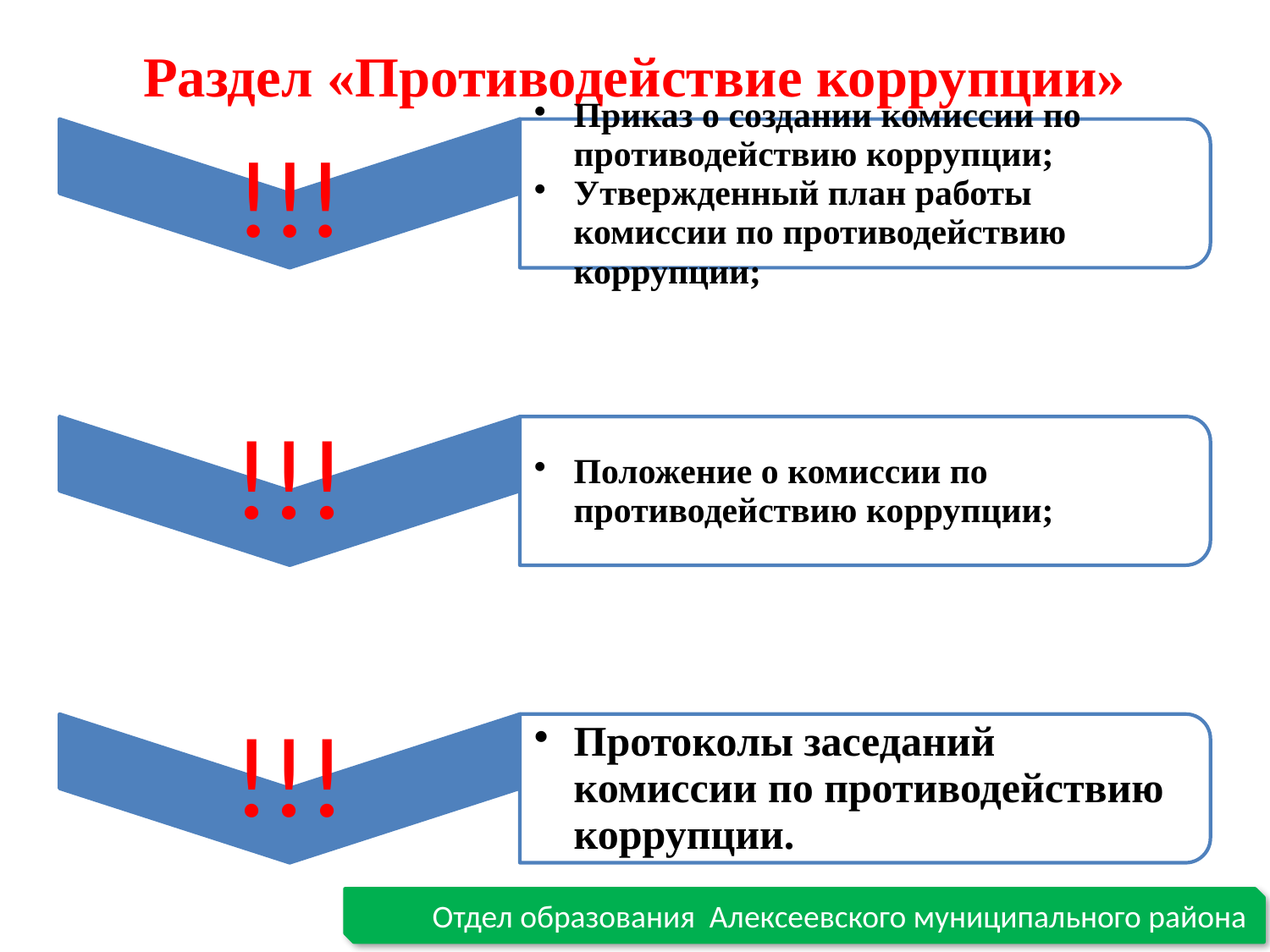

# Раздел «Противодействие коррупции»
!!!
Приказ о создании комиссии по противодействию коррупции;
!!!
Положение о комиссии по противодействию коррупции;
!!!
Протоколы заседаний комиссии по противодействию коррупции.
Утвержденный план работы комиссии по противодействию коррупции;

Отдел образования  Алексеевского муниципального района